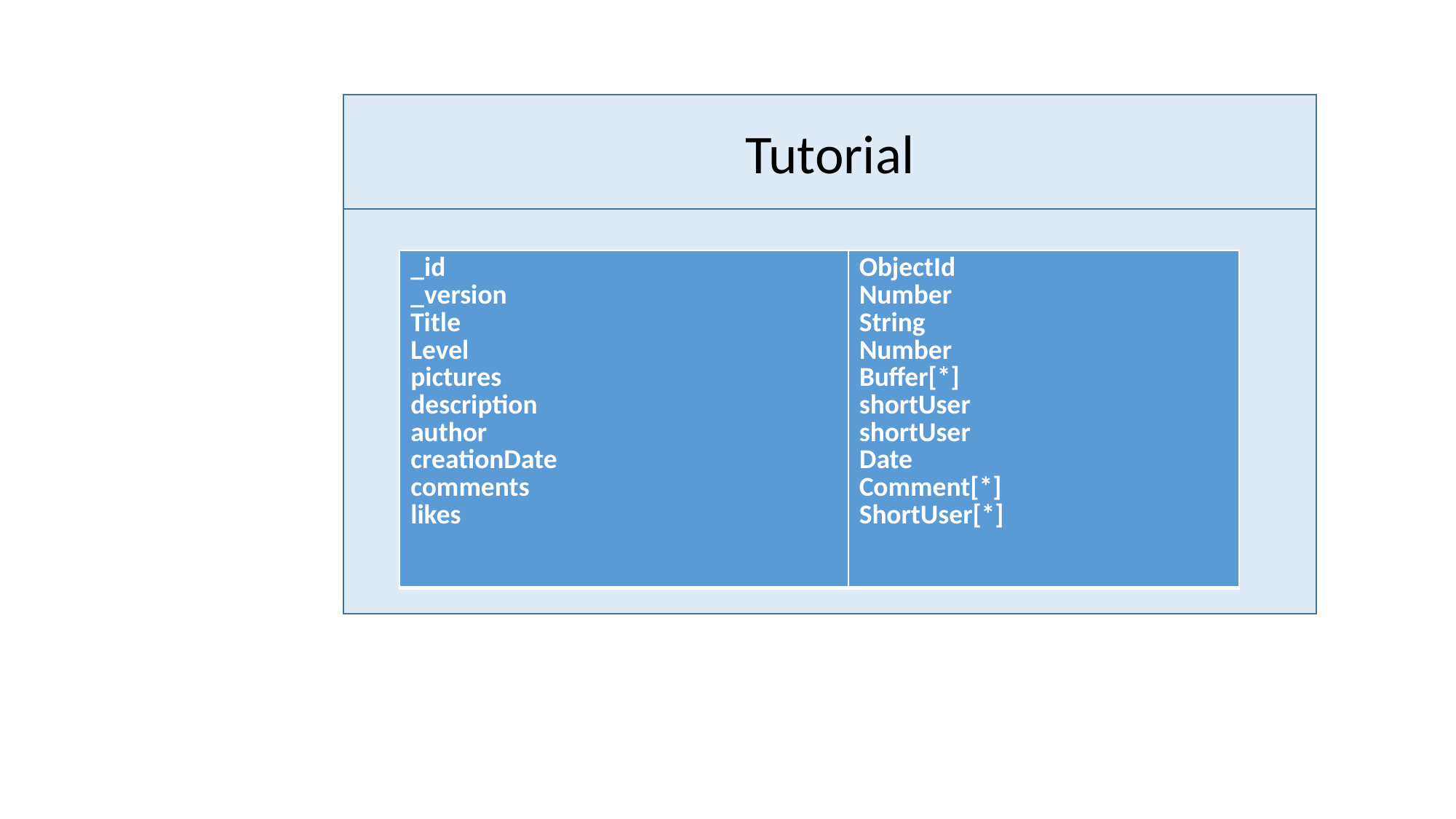

Tutorial
| \_id \_version Title Level pictures description author creationDate comments likes | ObjectId Number String Number Buffer[\*] shortUser shortUser Date Comment[\*] ShortUser[\*] |
| --- | --- |